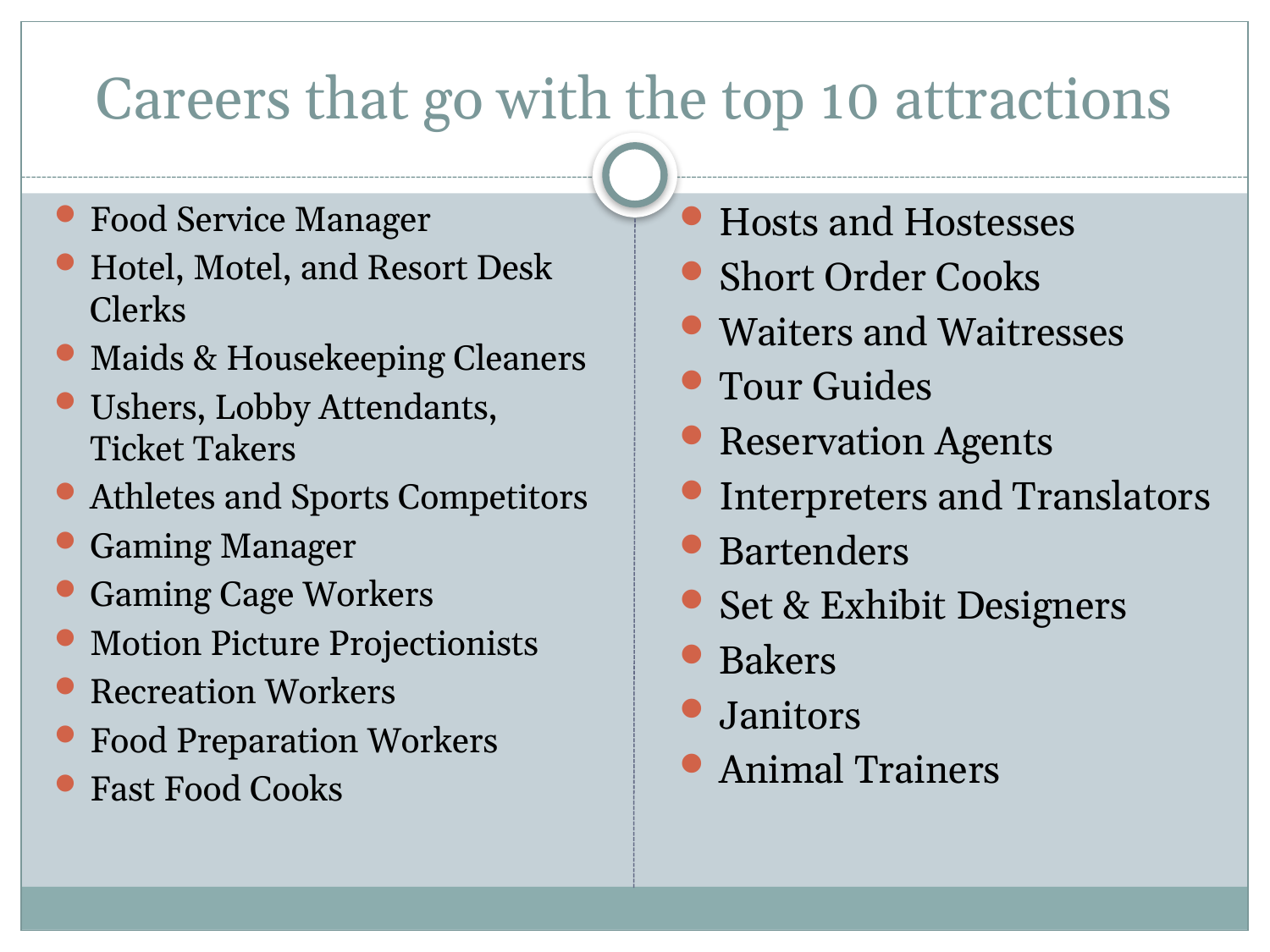

# Careers that go with the top 10 attractions
Food Service Manager
Hotel, Motel, and Resort Desk Clerks
Maids & Housekeeping Cleaners
Ushers, Lobby Attendants, Ticket Takers
Athletes and Sports Competitors
Gaming Manager
Gaming Cage Workers
Motion Picture Projectionists
Recreation Workers
Food Preparation Workers
Fast Food Cooks

Hosts and Hostesses
Short Order Cooks
Waiters and Waitresses
Tour Guides
Reservation Agents
Interpreters and Translators
Bartenders
Set & Exhibit Designers
Bakers
Janitors
Animal Trainers